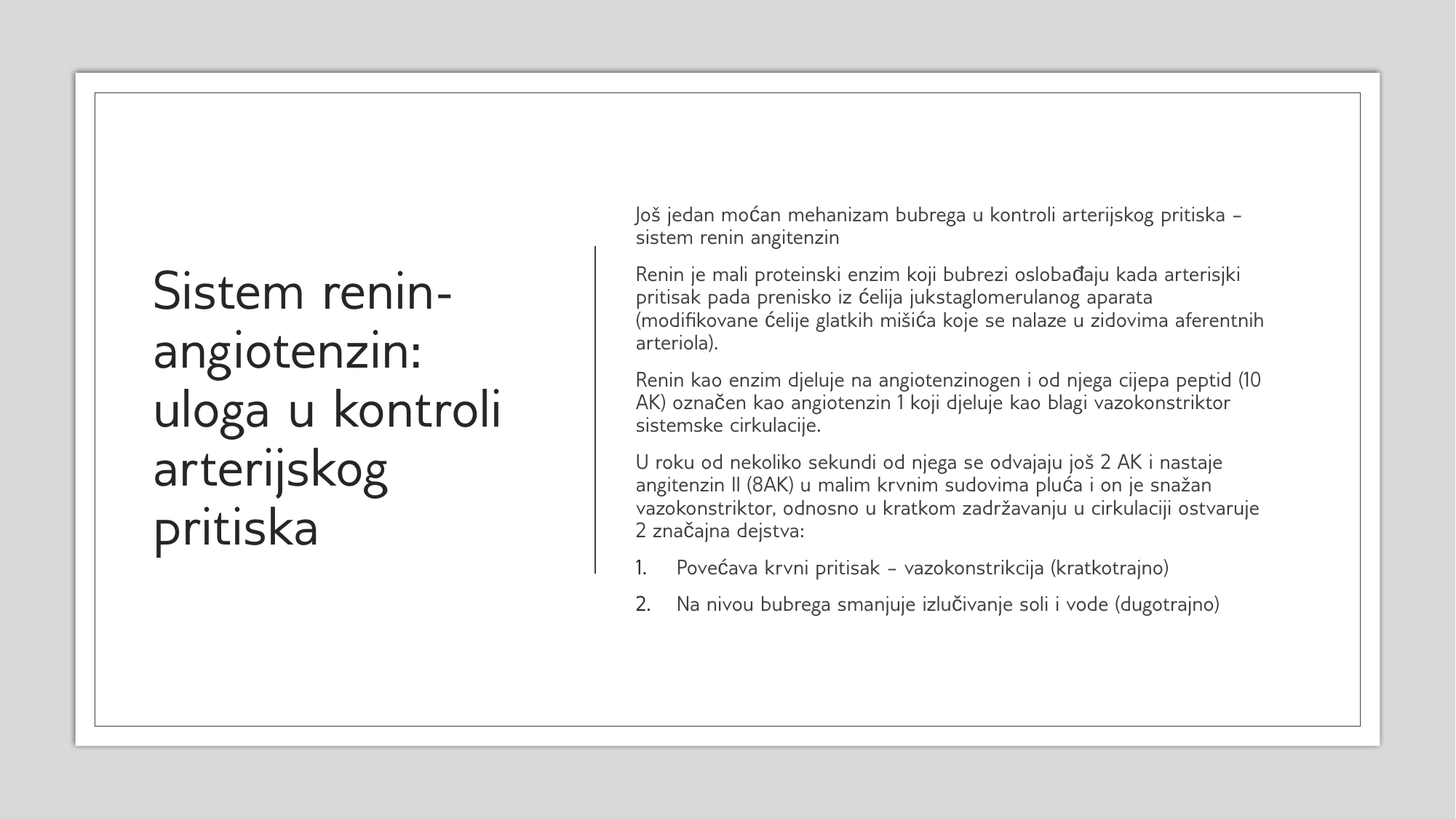

# Sistem renin-angiotenzin: uloga u kontroli arterijskog pritiska
Još jedan moćan mehanizam bubrega u kontroli arterijskog pritiska – sistem renin angitenzin
Renin je mali proteinski enzim koji bubrezi oslobađaju kada arterisjki pritisak pada prenisko iz ćelija jukstaglomerulanog aparata (modifikovane ćelije glatkih mišića koje se nalaze u zidovima aferentnih arteriola).
Renin kao enzim djeluje na angiotenzinogen i od njega cijepa peptid (10 AK) označen kao angiotenzin 1 koji djeluje kao blagi vazokonstriktor sistemske cirkulacije.
U roku od nekoliko sekundi od njega se odvajaju još 2 AK i nastaje angitenzin II (8AK) u malim krvnim sudovima pluća i on je snažan vazokonstriktor, odnosno u kratkom zadržavanju u cirkulaciji ostvaruje 2 značajna dejstva:
Povećava krvni pritisak – vazokonstrikcija (kratkotrajno)
Na nivou bubrega smanjuje izlučivanje soli i vode (dugotrajno)